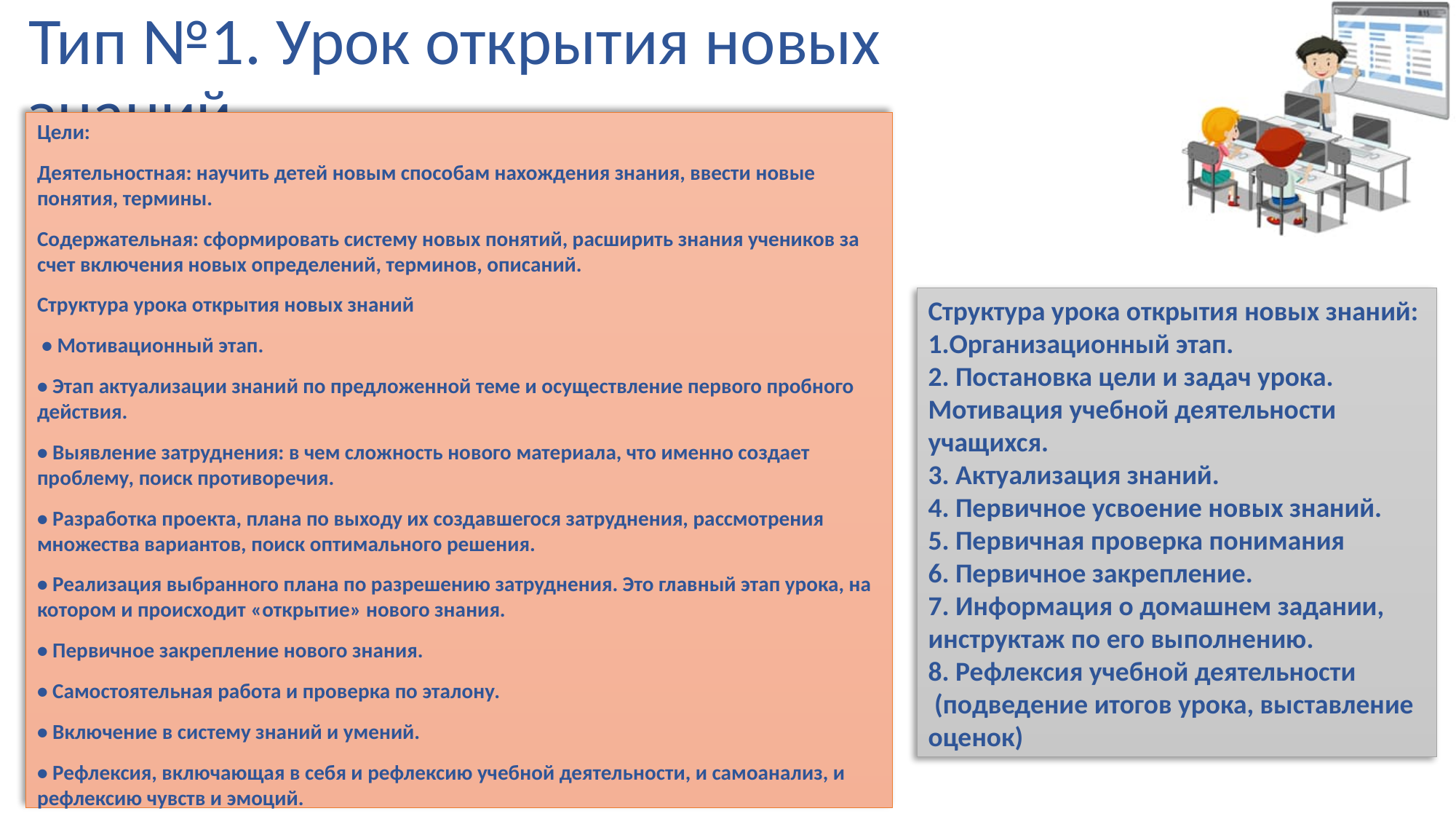

# Тип №1. Урок открытия новых знаний
Цели:
Деятельностная: научить детей новым способам нахождения знания, ввести новые понятия, термины.
Содержательная: сформировать систему новых понятий, расширить знания учеников за счет включения новых определений, терминов, описаний.
Структура урока открытия новых знаний
 • Мотивационный этап.
• Этап актуализации знаний по предложенной теме и осуществление первого пробного действия.
• Выявление затруднения: в чем сложность нового материала, что именно создает проблему, поиск противоречия.
• Разработка проекта, плана по выходу их создавшегося затруднения, рассмотрения множества вариантов, поиск оптимального решения.
• Реализация выбранного плана по разрешению затруднения. Это главный этап урока, на котором и происходит «открытие» нового знания.
• Первичное закрепление нового знания.
• Самостоятельная работа и проверка по эталону.
• Включение в систему знаний и умений.
• Рефлексия, включающая в себя и рефлексию учебной деятельности, и самоанализ, и рефлексию чувств и эмоций.
Структура урока открытия новых знаний:
1.Организационный этап.
2. Постановка цели и задач урока. Мотивация учебной деятельности учащихся.
3. Актуализация знаний.
4. Первичное усвоение новых знаний.
5. Первичная проверка понимания
6. Первичное закрепление.
7. Информация о домашнем задании, инструктаж по его выполнению.
8. Рефлексия учебной деятельности
 (подведение итогов урока, выставление оценок)